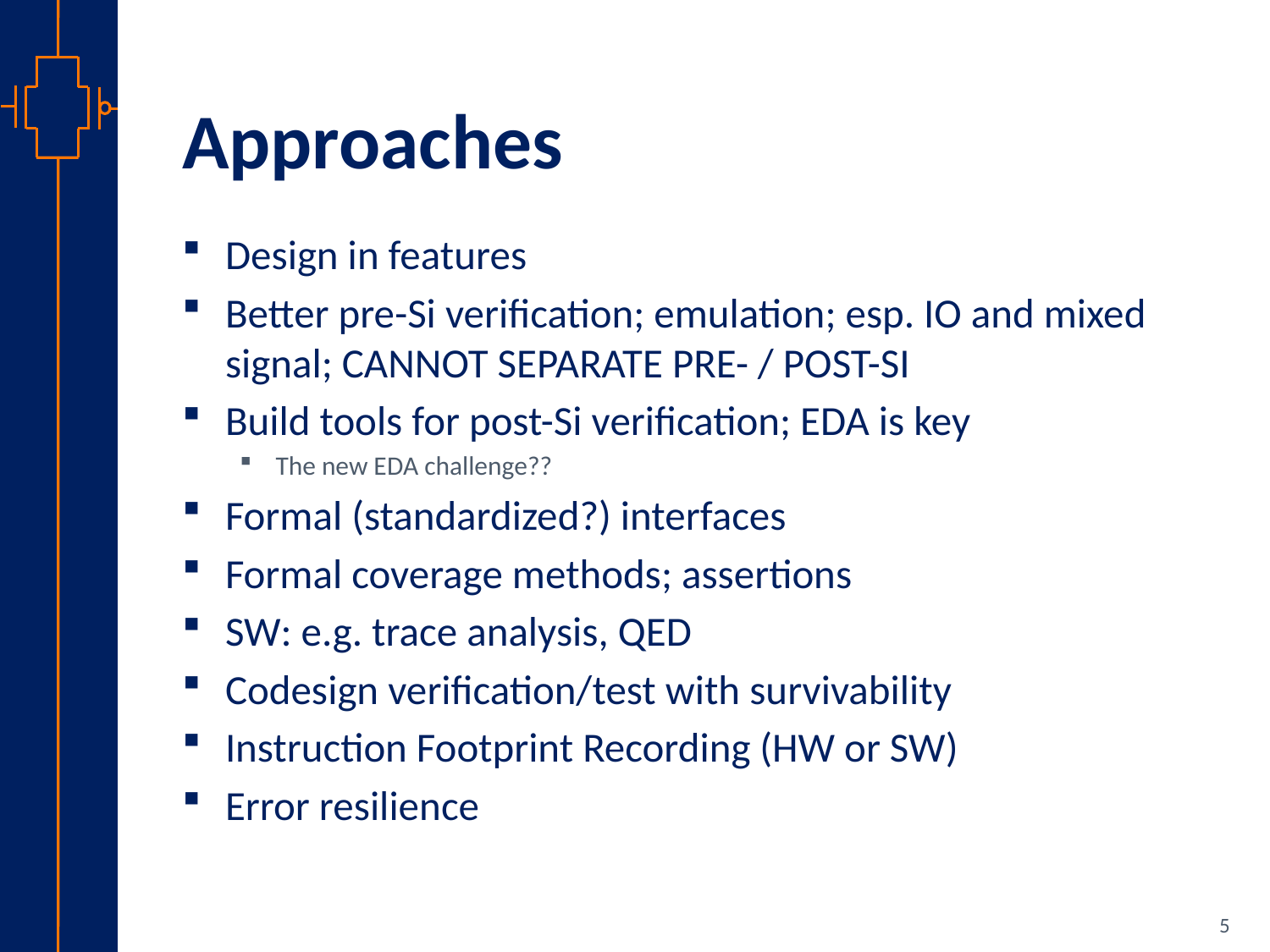

# Approaches
Design in features
Better pre-Si verification; emulation; esp. IO and mixed signal; CANNOT SEPARATE PRE- / POST-SI
Build tools for post-Si verification; EDA is key
The new EDA challenge??
Formal (standardized?) interfaces
Formal coverage methods; assertions
SW: e.g. trace analysis, QED
Codesign verification/test with survivability
Instruction Footprint Recording (HW or SW)
Error resilience
5